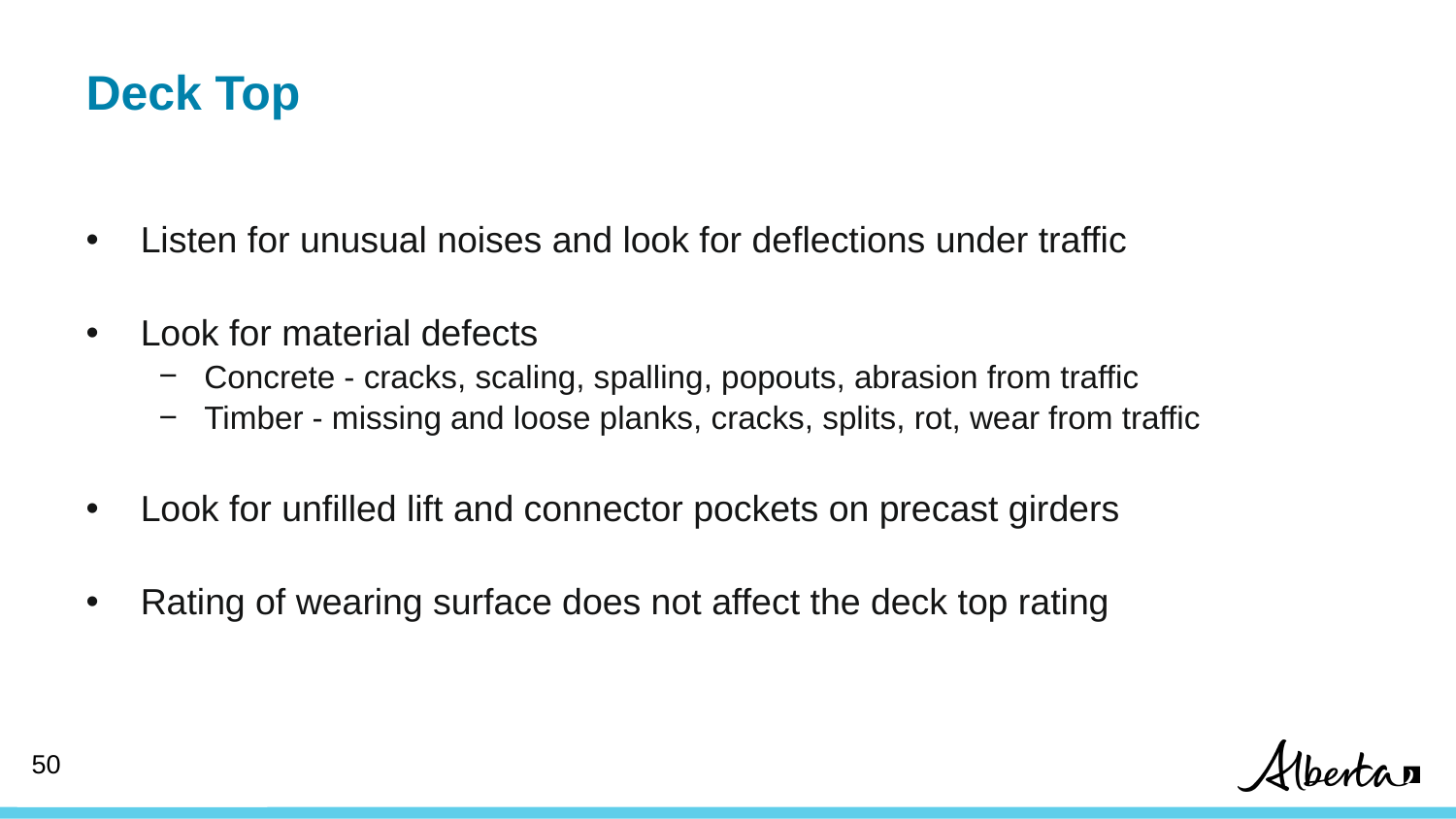

Deck Top
Listen for unusual noises and look for deflections under traffic

Look for material defects
Concrete - cracks, scaling, spalling, popouts, abrasion from traffic
Timber - missing and loose planks, cracks, splits, rot, wear from traffic

Look for unfilled lift and connector pockets on precast girders

Rating of wearing surface does not affect the deck top rating
50